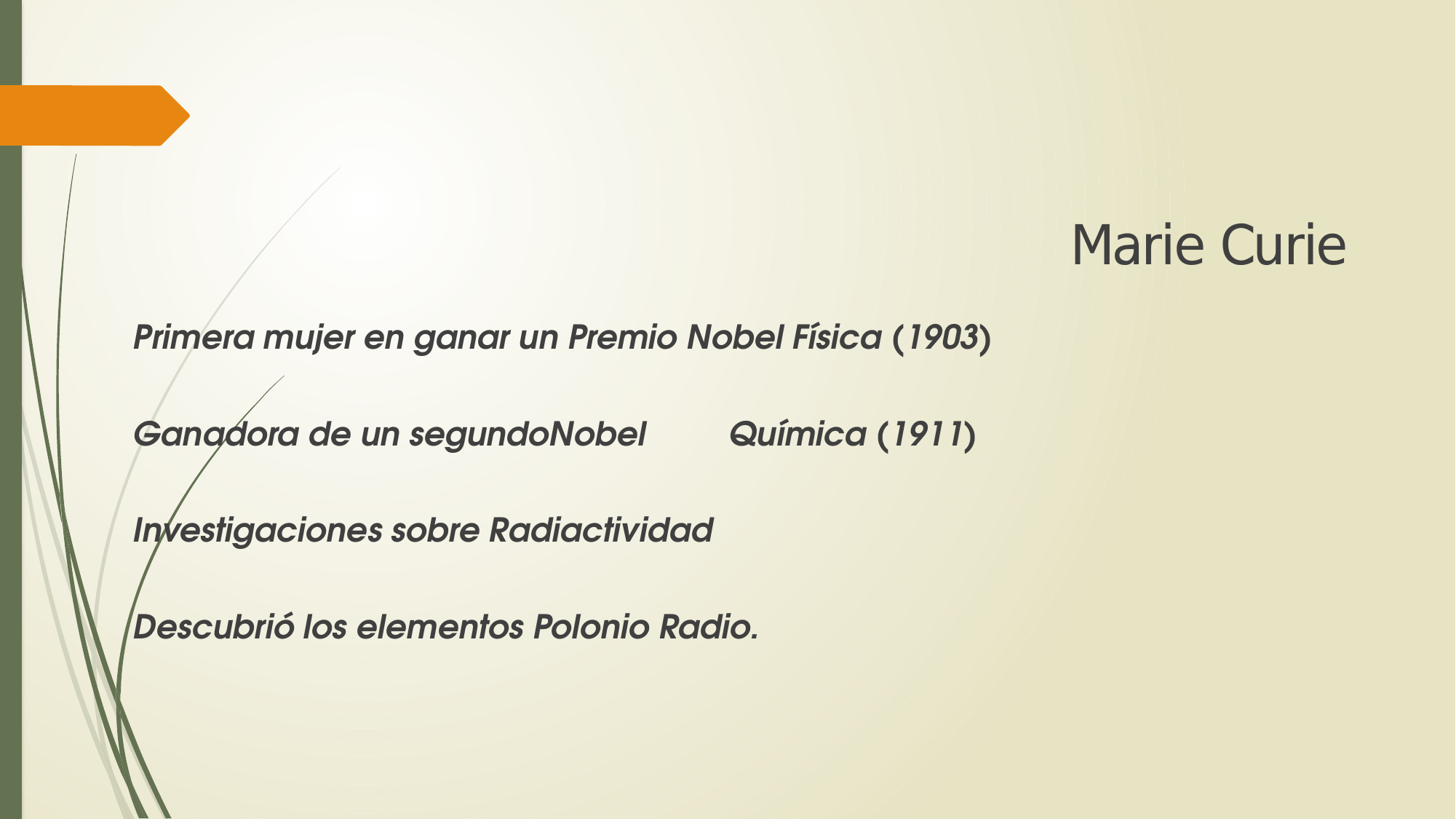

Marie Curie
Primera mujer en ganar un Premio Nobel Física (1903)
Ganadora de un segundoNobel 	Química (1911)
Investigaciones sobre Radiactividad
Descubrió los elementos Polonio Radio.